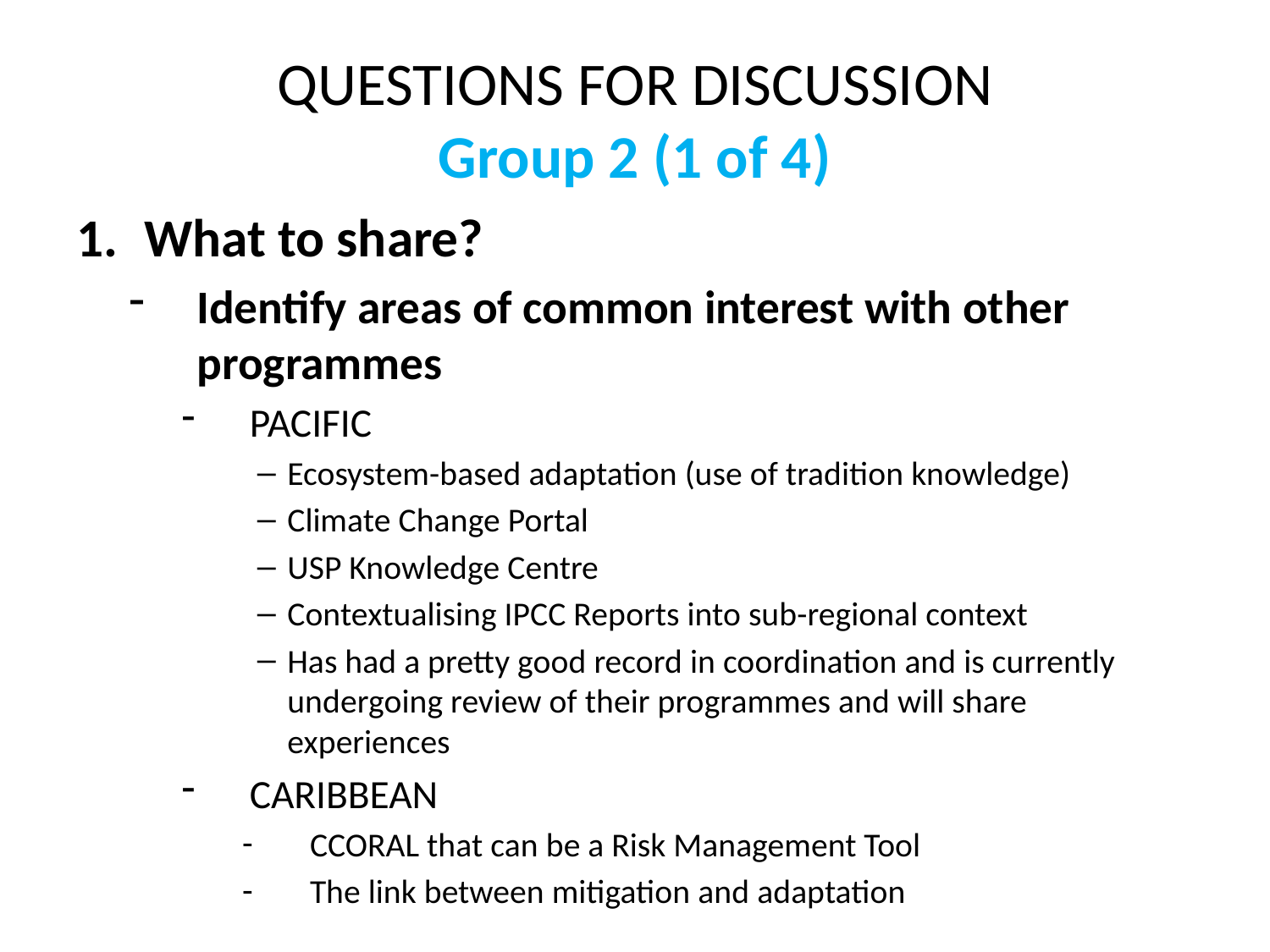

# QUESTIONS FOR DISCUSSION Group 2 (1 of 4)
What to share?
Identify areas of common interest with other programmes
PACIFIC
Ecosystem-based adaptation (use of tradition knowledge)
Climate Change Portal
USP Knowledge Centre
Contextualising IPCC Reports into sub-regional context
Has had a pretty good record in coordination and is currently undergoing review of their programmes and will share experiences
CARIBBEAN
CCORAL that can be a Risk Management Tool
The link between mitigation and adaptation